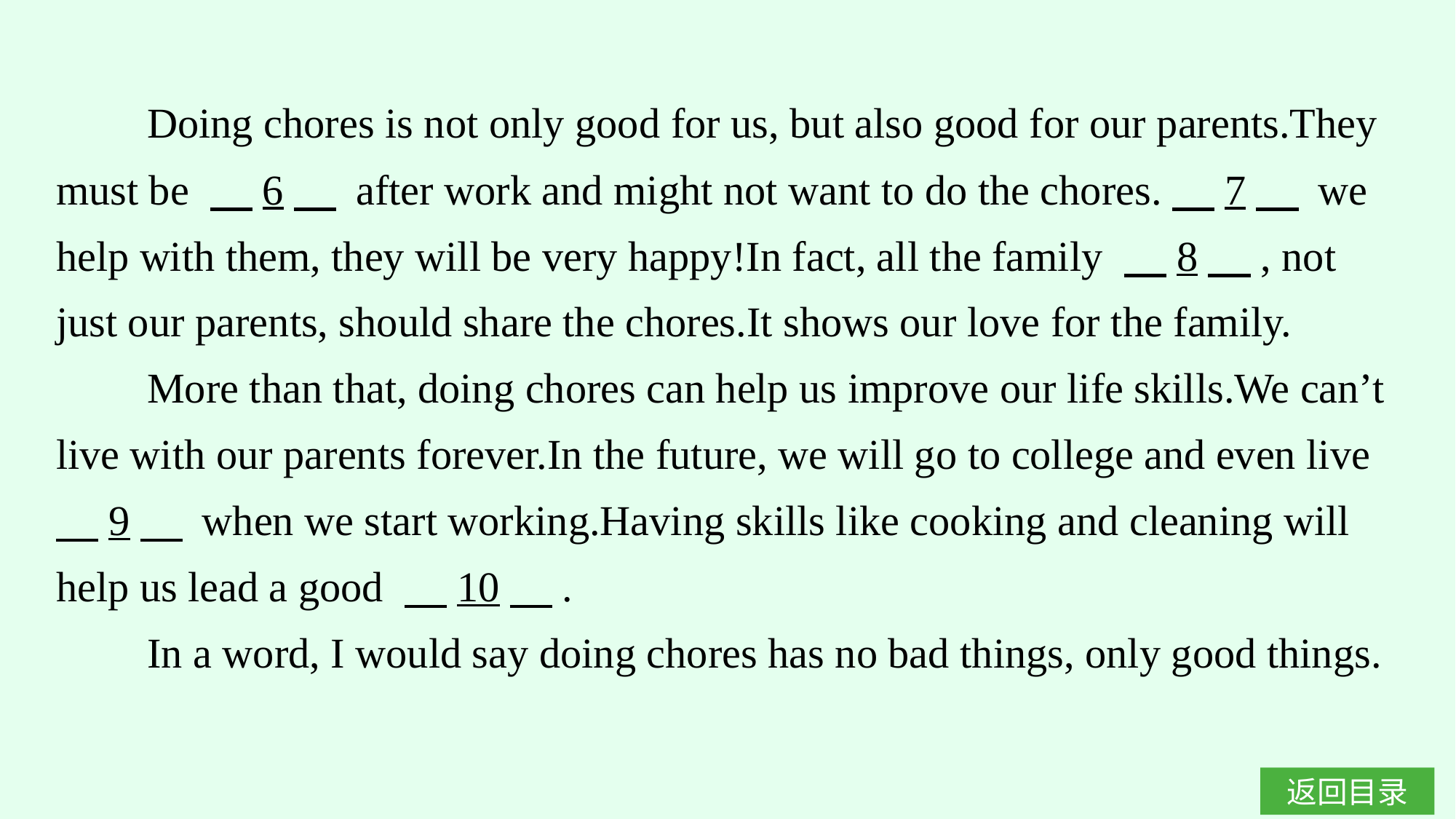

Doing chores is not only good for us, but also good for our parents.They must be 　6　 after work and might not want to do the chores.　7　 we help with them, they will be very happy!In fact, all the family 　8　, not just our parents, should share the chores.It shows our love for the family.
More than that, doing chores can help us improve our life skills.We can’t live with our parents forever.In the future, we will go to college and even live 　9　 when we start working.Having skills like cooking and cleaning will help us lead a good 　10　.
In a word, I would say doing chores has no bad things, only good things.